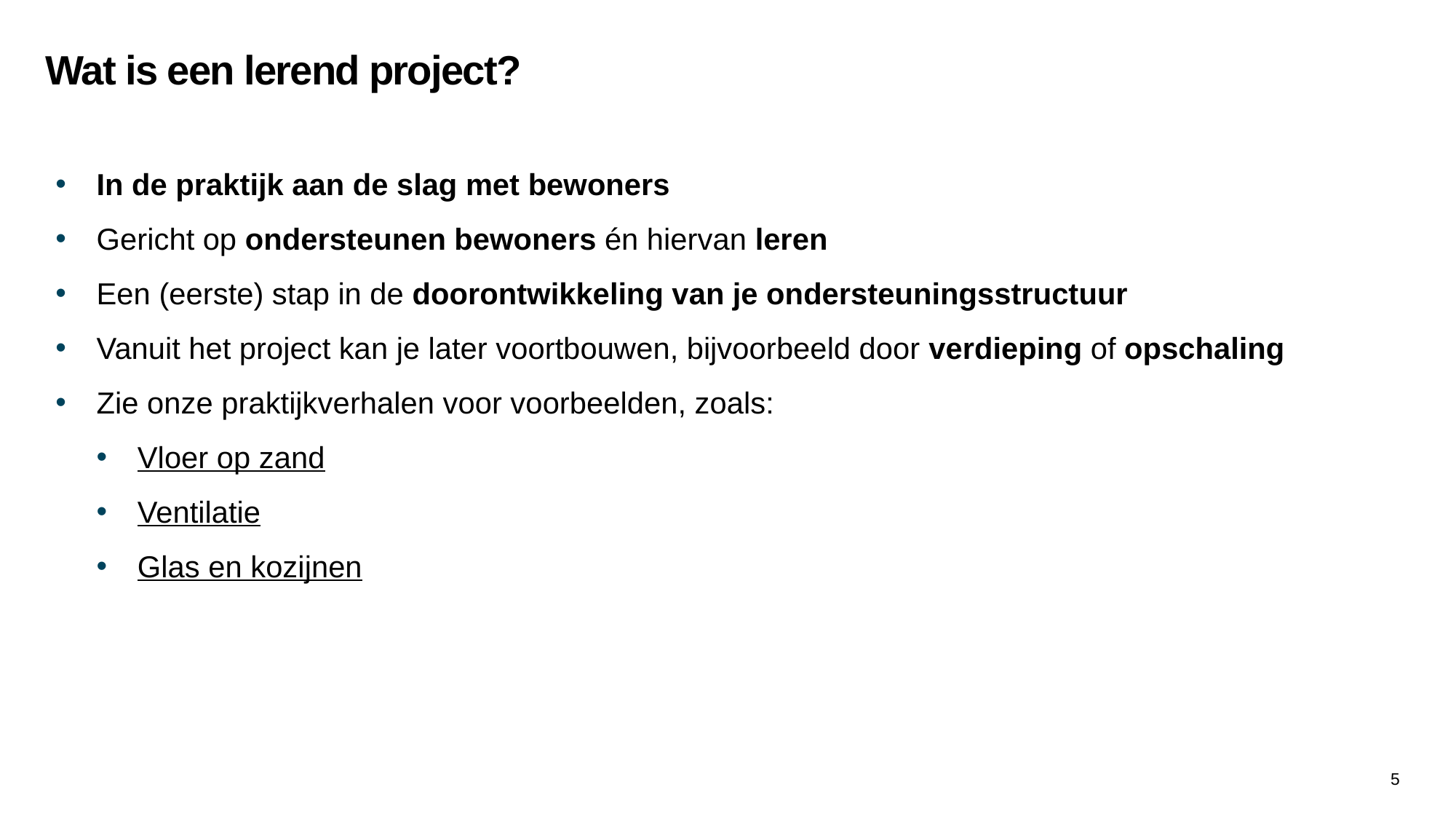

Wat is een lerend project?
In de praktijk aan de slag met bewoners
Gericht op ondersteunen bewoners én hiervan leren
Een (eerste) stap in de doorontwikkeling van je ondersteuningsstructuur
Vanuit het project kan je later voortbouwen, bijvoorbeeld door verdieping of opschaling
Zie onze praktijkverhalen voor voorbeelden, zoals:
Vloer op zand
Ventilatie
Glas en kozijnen

5